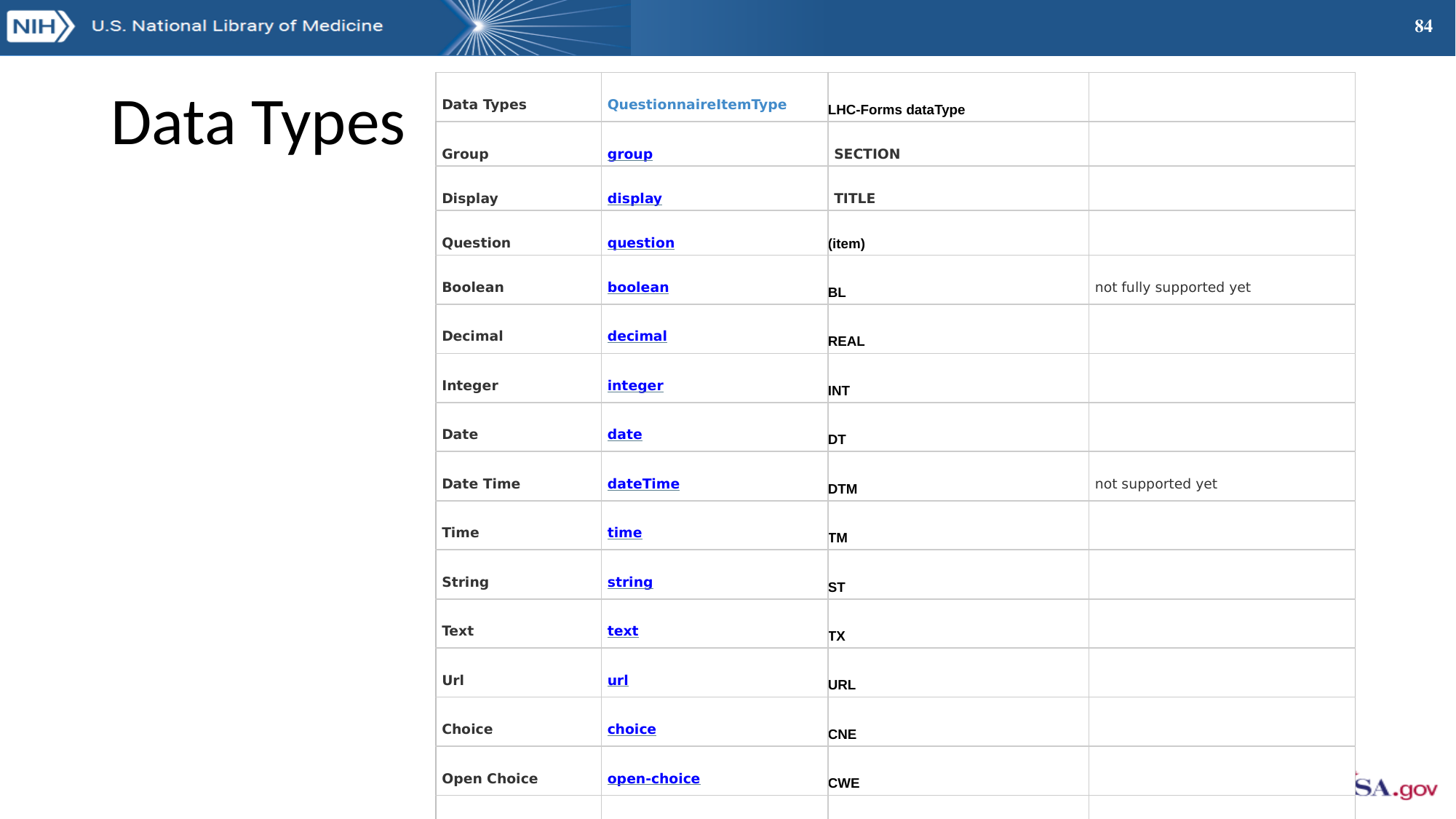

# Data Types
| Data Types | QuestionnaireItemType | LHC-Forms dataType |  |
| --- | --- | --- | --- |
| Group | group | SECTION |  |
| Display | display | TITLE |  |
| Question | question | (item) |  |
| Boolean | boolean | BL | not fully supported yet |
| Decimal | decimal | REAL |  |
| Integer | integer | INT |  |
| Date | date | DT |  |
| Date Time | dateTime | DTM | not supported yet |
| Time | time | TM |  |
| String | string | ST |  |
| Text | text | TX |  |
| Url | url | URL |  |
| Choice | choice | CNE |  |
| Open Choice | open-choice | CWE |  |
| Attachment | attachment | BIN | not supported yet |
| Reference | reference | - |  |
| Quantity | quantity | QTY | not supported yet |